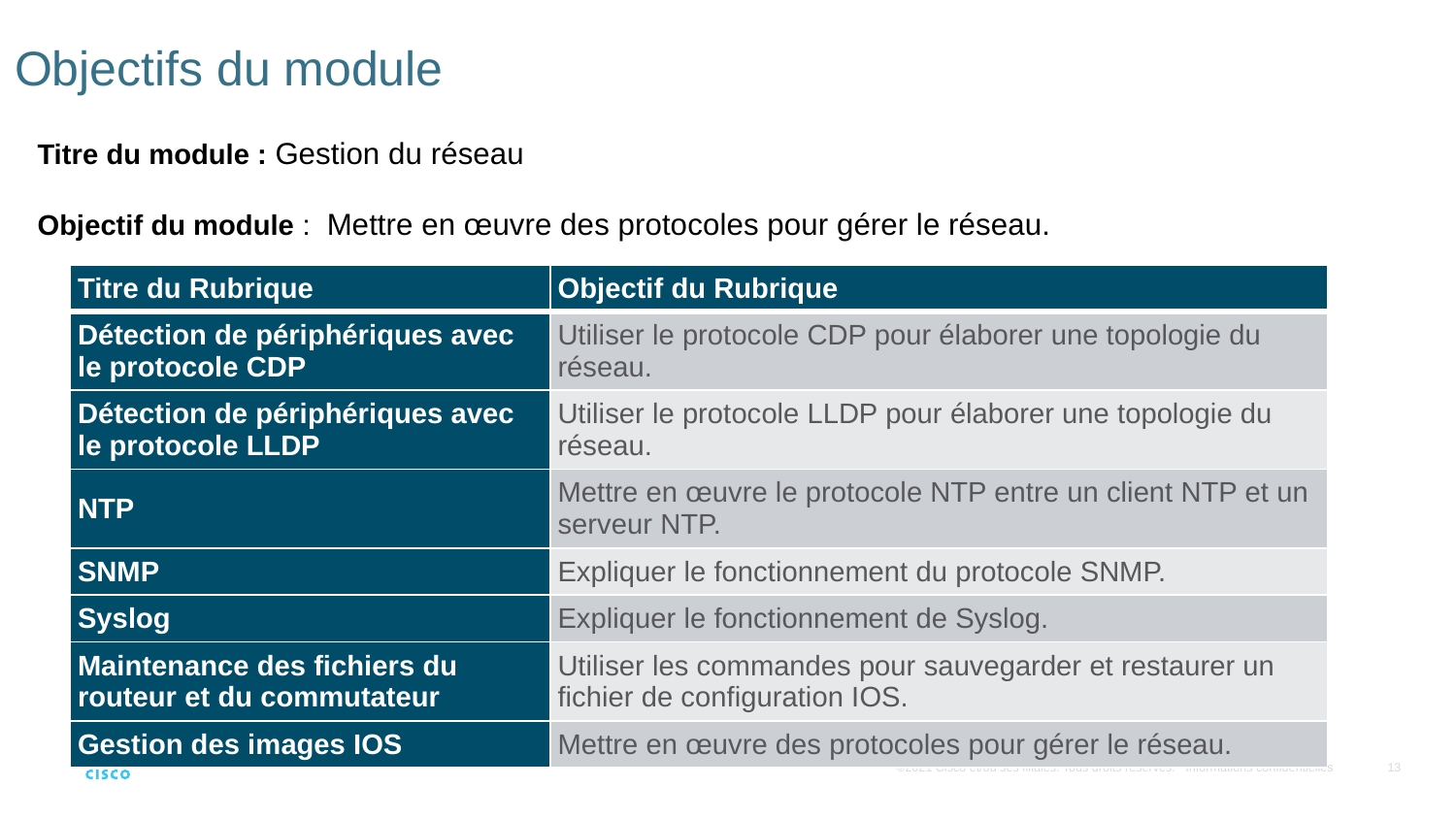

# Objectifs du module
Titre du module : Gestion du réseau

Objectif du module :  Mettre en œuvre des protocoles pour gérer le réseau.
| Titre du Rubrique | Objectif du Rubrique |
| --- | --- |
| Détection de périphériques avec le protocole CDP | Utiliser le protocole CDP pour élaborer une topologie du réseau. |
| Détection de périphériques avec le protocole LLDP | Utiliser le protocole LLDP pour élaborer une topologie du réseau. |
| NTP | Mettre en œuvre le protocole NTP entre un client NTP et un serveur NTP. |
| SNMP | Expliquer le fonctionnement du protocole SNMP. |
| Syslog | Expliquer le fonctionnement de Syslog. |
| Maintenance des fichiers du routeur et du commutateur | Utiliser les commandes pour sauvegarder et restaurer un fichier de configuration IOS. |
| Gestion des images IOS | Mettre en œuvre des protocoles pour gérer le réseau. |